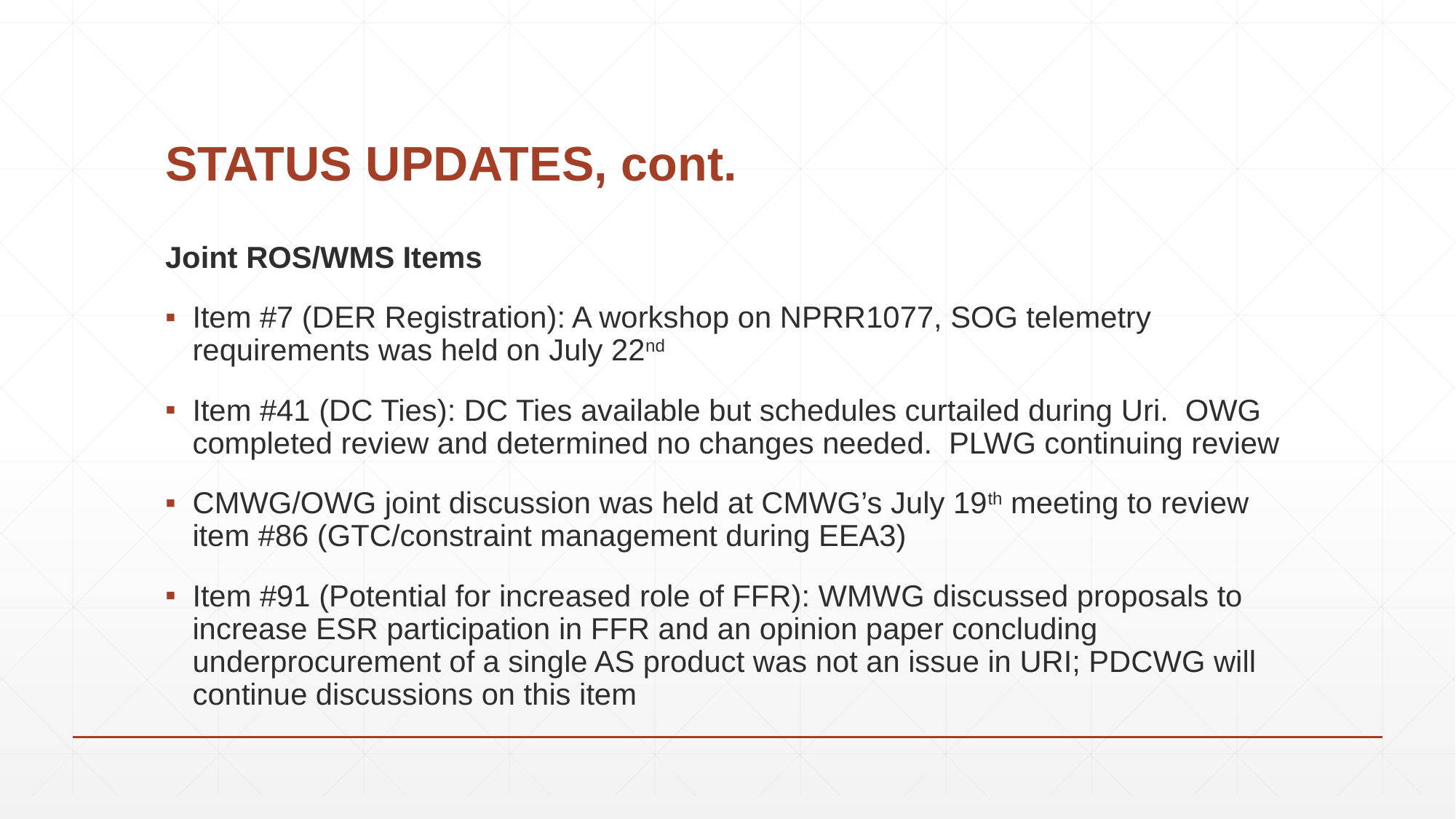

# STATUS UPDATES, cont.
Joint ROS/WMS Items
Item #7 (DER Registration): A workshop on NPRR1077, SOG telemetry requirements was held on July 22nd
Item #41 (DC Ties): DC Ties available but schedules curtailed during Uri.  OWG completed review and determined no changes needed.  PLWG continuing review
CMWG/OWG joint discussion was held at CMWG’s July 19th meeting to review item #86 (GTC/constraint management during EEA3)
Item #91 (Potential for increased role of FFR): WMWG discussed proposals to increase ESR participation in FFR and an opinion paper concluding underprocurement of a single AS product was not an issue in URI; PDCWG will continue discussions on this item